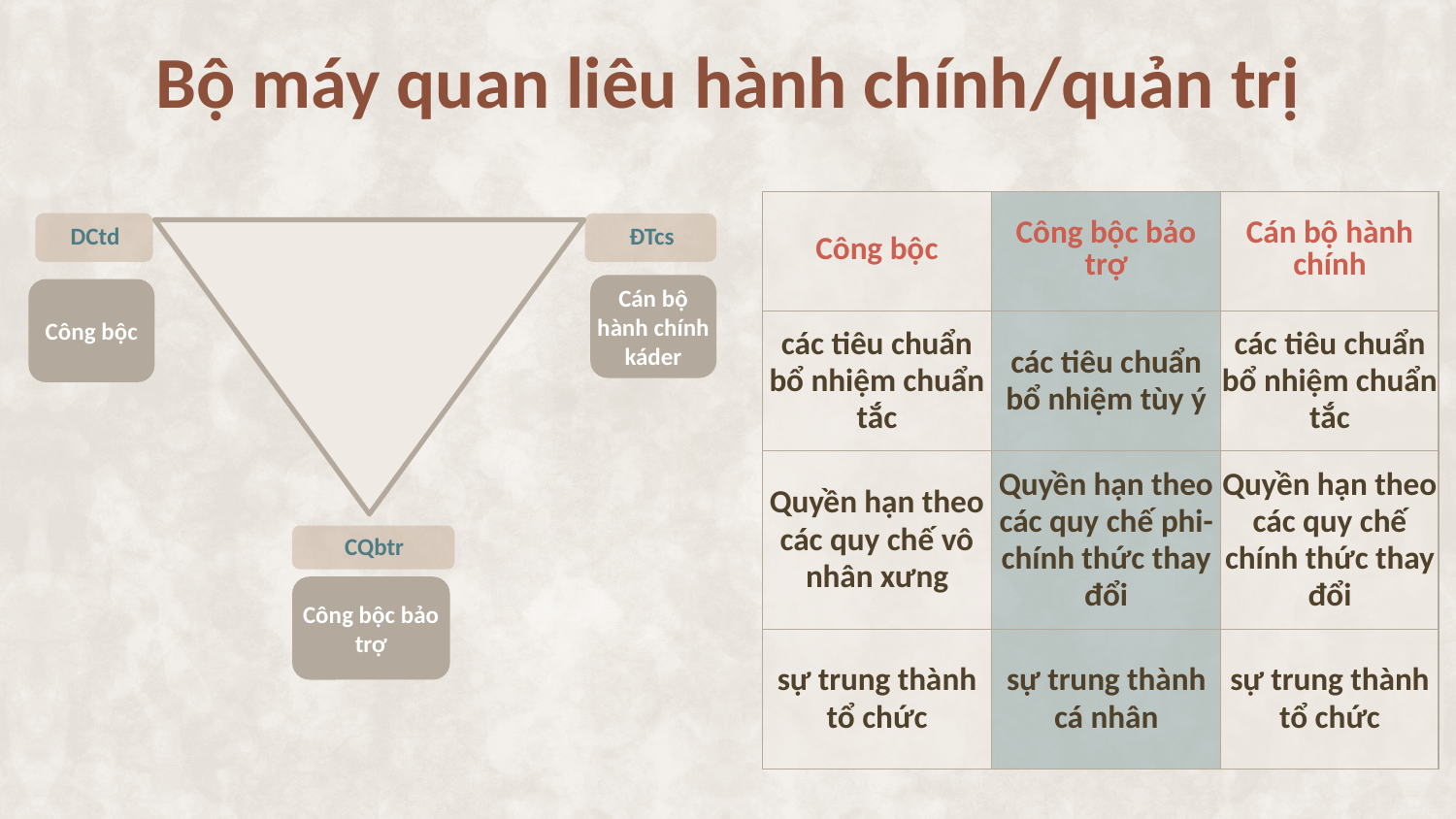

# Bộ máy quan liêu hành chính/quản trị

ĐTcs
DCtd
CQbtr
| Công bộc | Công bộc bảo trợ | Cán bộ hành chính |
| --- | --- | --- |
| các tiêu chuẩn bổ nhiệm chuẩn tắc | các tiêu chuẩn bổ nhiệm tùy ý | các tiêu chuẩn bổ nhiệm chuẩn tắc |
| Quyền hạn theo các quy chế vô nhân xưng | Quyền hạn theo các quy chế phi-chính thức thay đổi | Quyền hạn theo các quy chế chính thức thay đổi |
| sự trung thành tổ chức | sự trung thành cá nhân | sự trung thành tổ chức |
Cán bộ hành chính káder
Công bộc
Công bộc bảo trợ